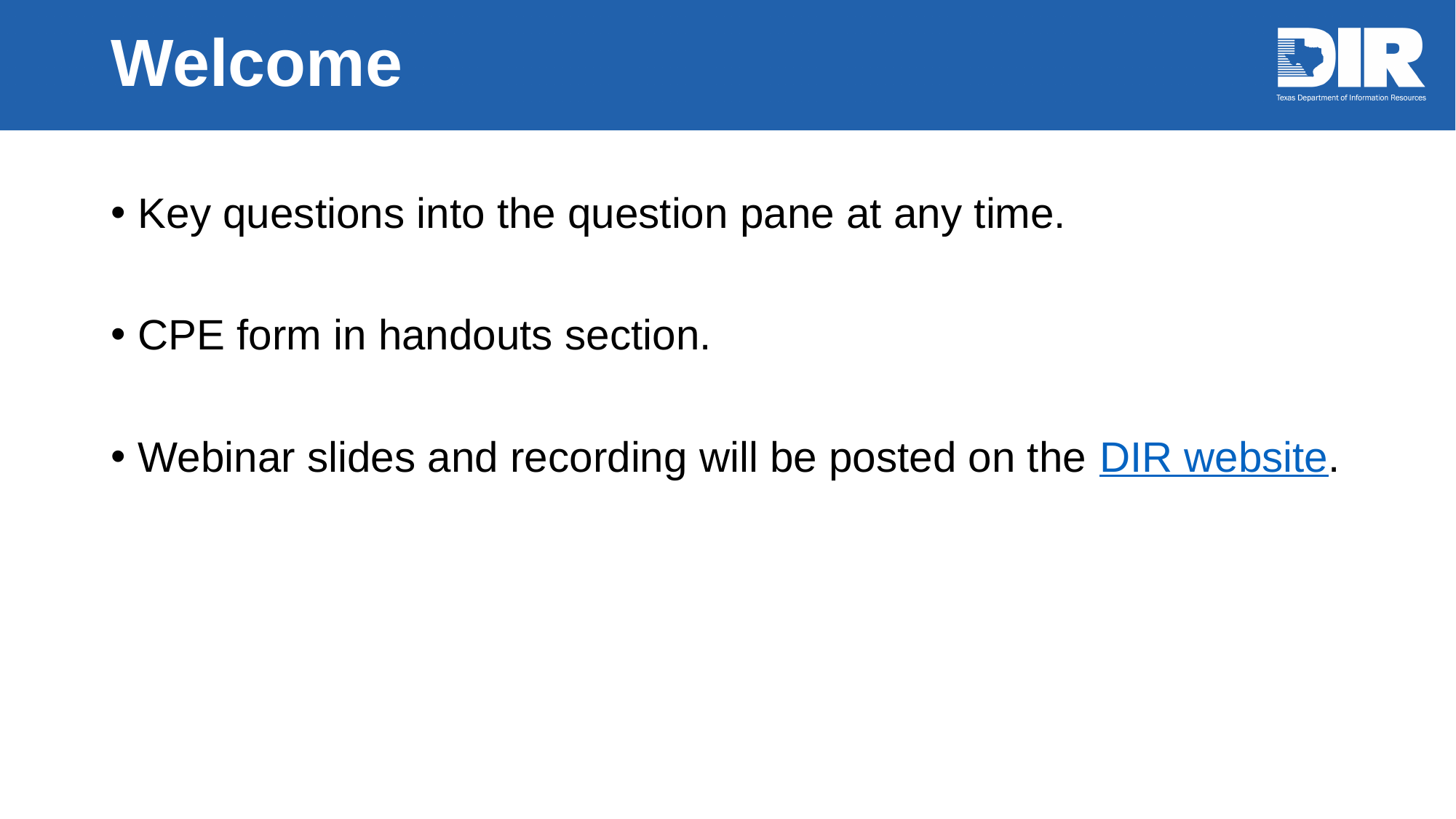

# Welcome
Key questions into the question pane at any time.

CPE form in handouts section.

Webinar slides and recording will be posted on the DIR website.